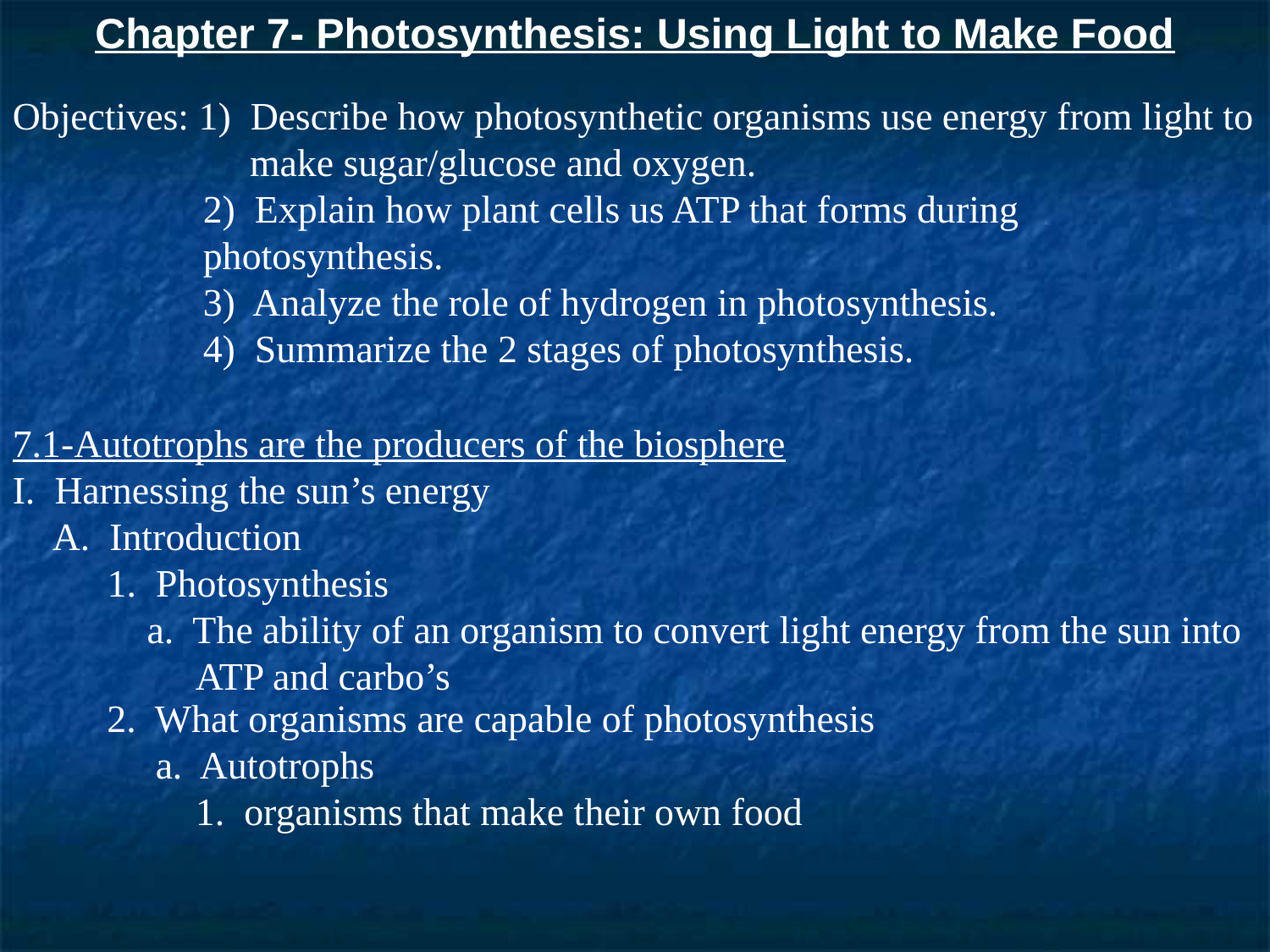

Chapter 7- Photosynthesis: Using Light to Make Food
Objectives: 1)  Describe how photosynthetic organisms use energy from light to make sugar/glucose and oxygen.
	2)  Explain how plant cells us ATP that forms during photosynthesis.
	3)  Analyze the role of hydrogen in photosynthesis.
	4)  Summarize the 2 stages of photosynthesis.
7.1-Autotrophs are the producers of the biosphere
I.  Harnessing the sun’s energy
	A.  Introduction
	1.  Photosynthesis
	a.  The ability of an organism to convert light energy from the sun into 		ATP and carbo’s
	2.  What organisms are capable of photosynthesis
		a.  Autotrophs
		1.  organisms that make their own food